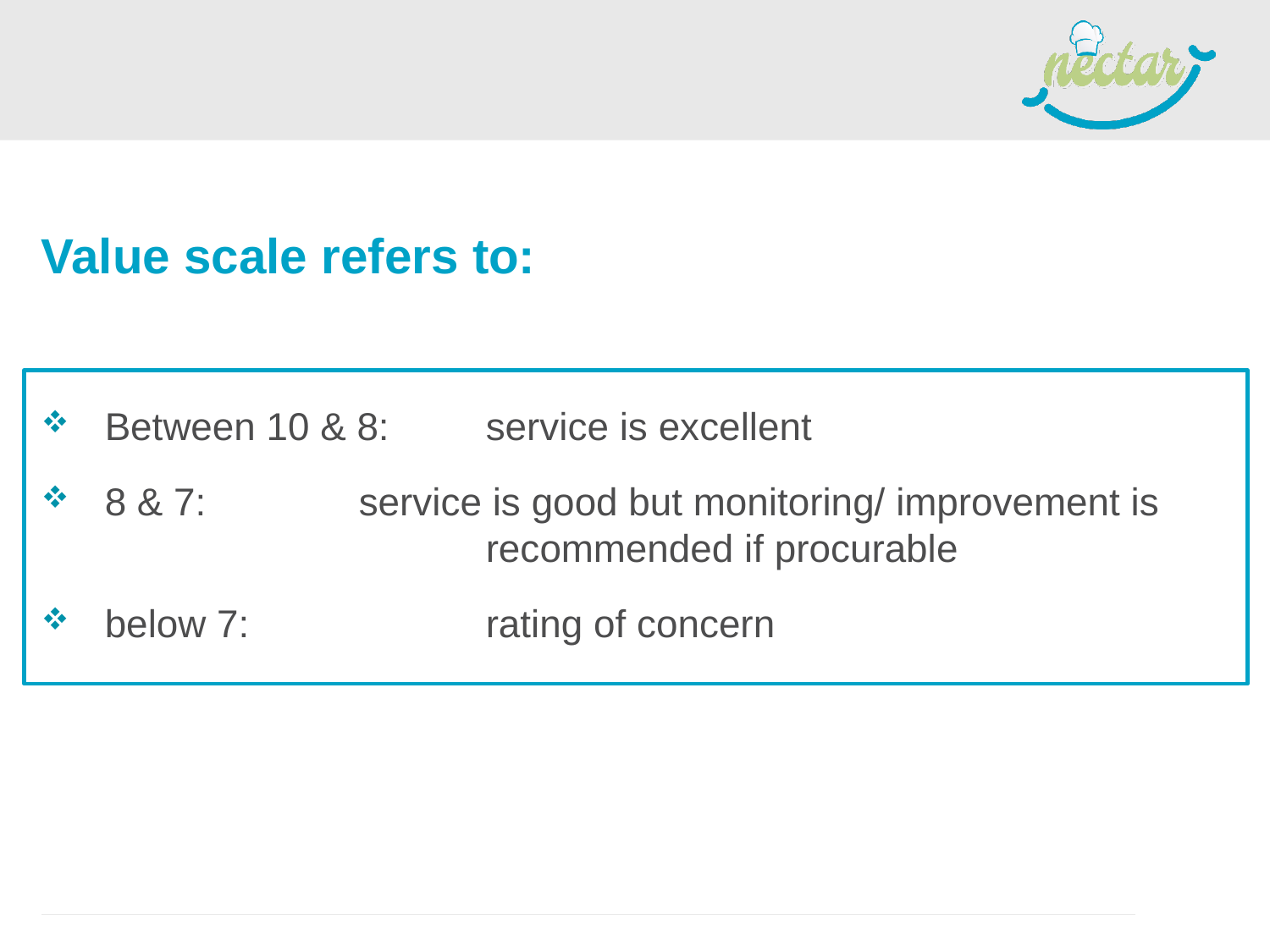

#
Value scale refers to:

Between 10 & 8:	service is excellent
8 & 7: 		service is good but monitoring/ improvement is 			recommended if procurable
below 7: 		rating of concern